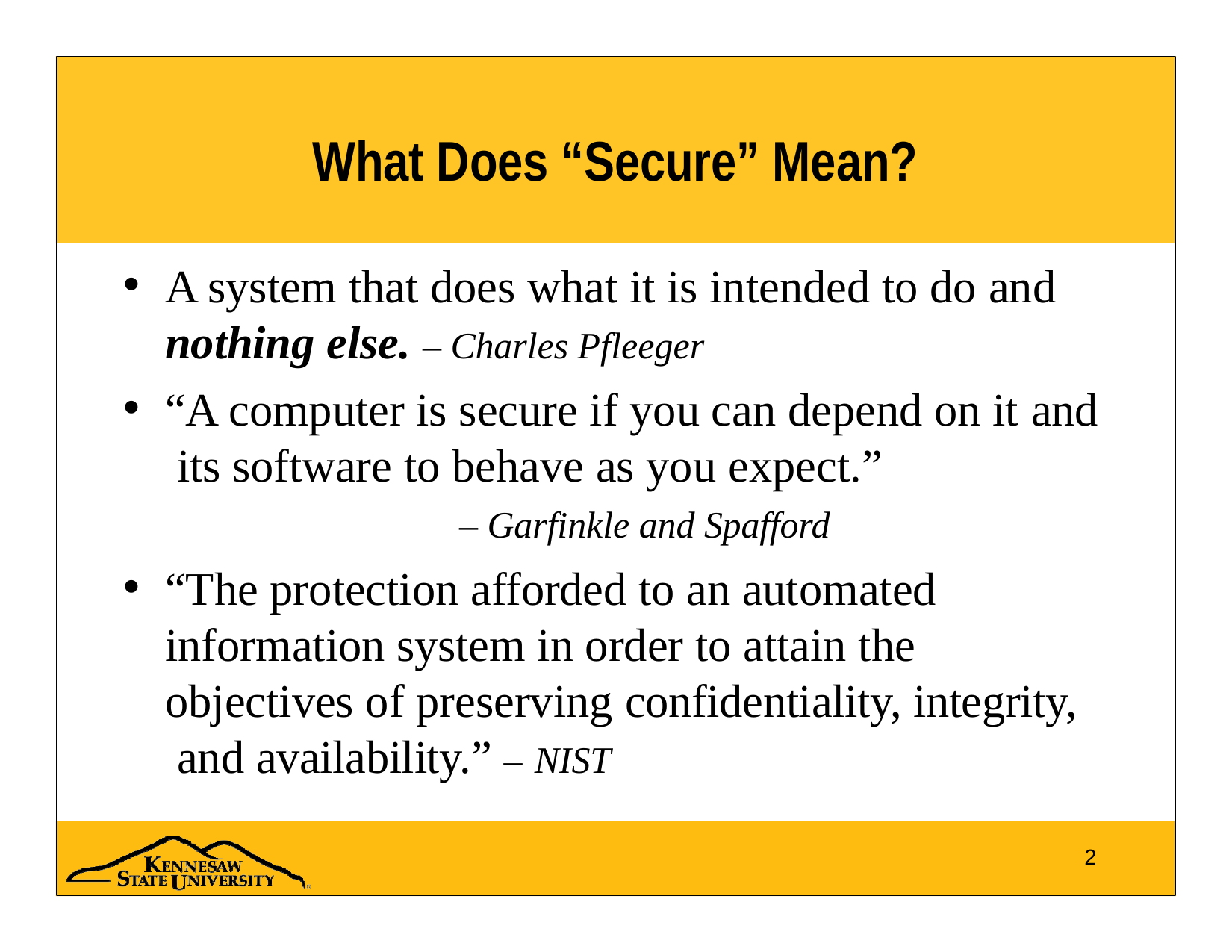

# What Does “Secure” Mean?
A system that does what it is intended to do and
nothing else. – Charles Pfleeger
“A computer is secure if you can depend on it and  its software to behave as you expect.”
– Garfinkle and Spafford
“The protection afforded to an automated  information system in order to attain the  objectives of preserving confidentiality, integrity,  and availability.” – NIST

2